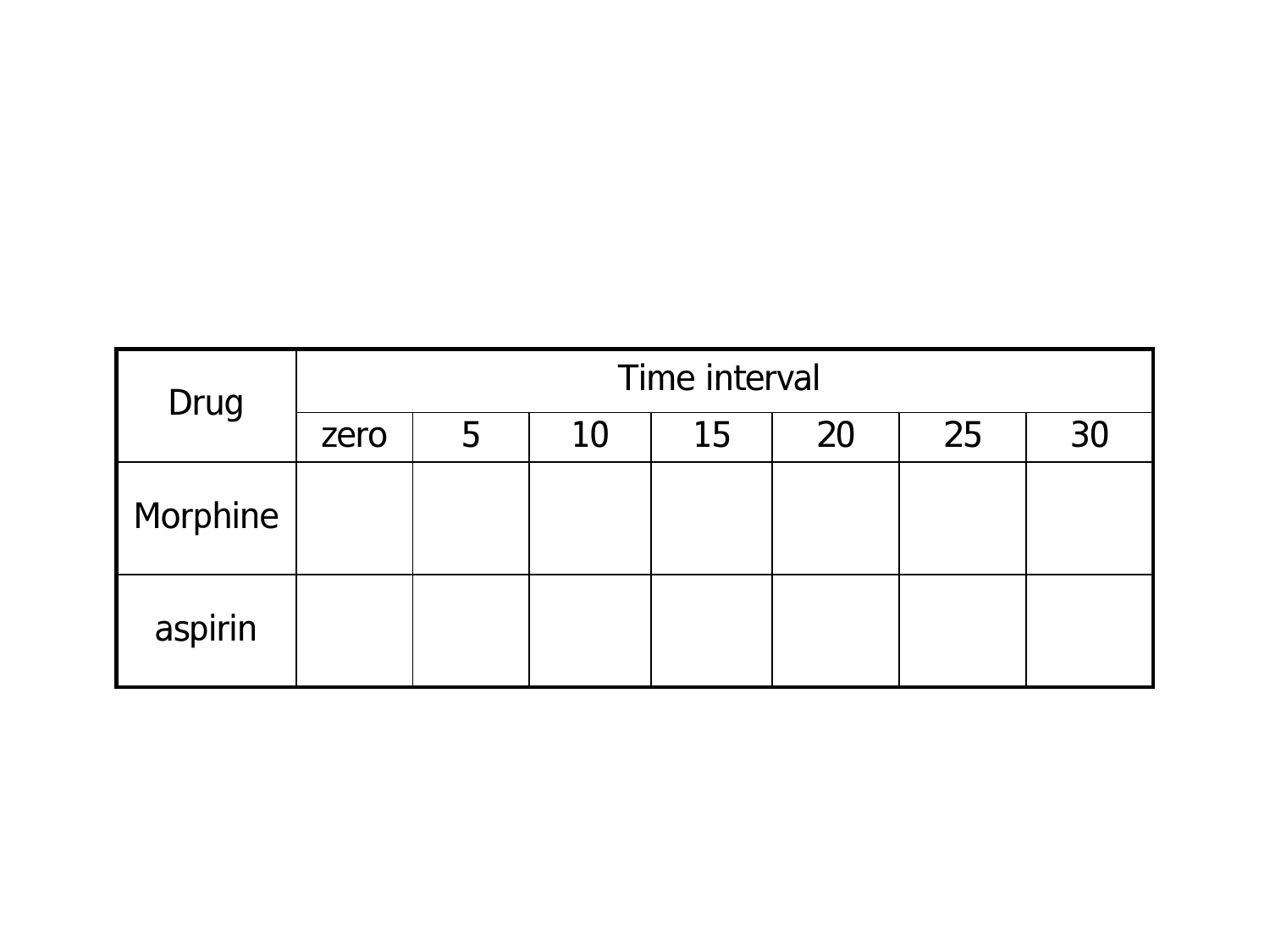

| Drug | Time interval |  |  |  |  |  |  |
| --- | --- | --- | --- | --- | --- | --- | --- |
|  | zero | 5 | 10 | 15 | 20 | 25 | 30 |
| Morphine |  |  |  |  |  |  |  |
| aspirin |  |  |  |  |  |  |  |